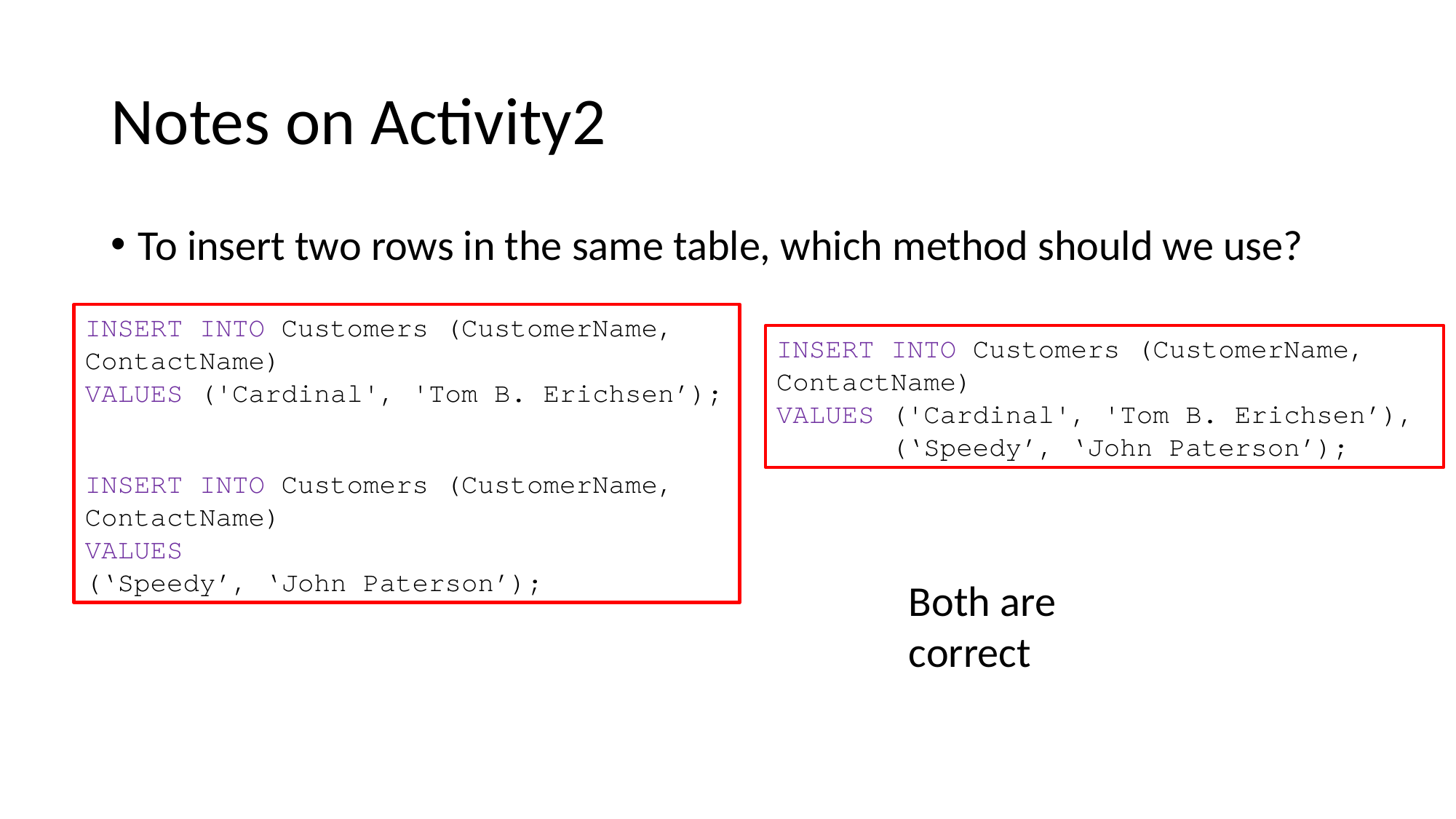

# Notes on Activity2
To insert two rows in the same table, which method should we use?
INSERT INTO Customers (CustomerName, ContactName)
VALUES ('Cardinal', 'Tom B. Erichsen’);

INSERT INTO Customers (CustomerName, ContactName)
VALUES
(‘Speedy’, ‘John Paterson’);
INSERT INTO Customers (CustomerName, ContactName)
VALUES ('Cardinal', 'Tom B. Erichsen’),
       (‘Speedy’, ‘John Paterson’);
Both are correct